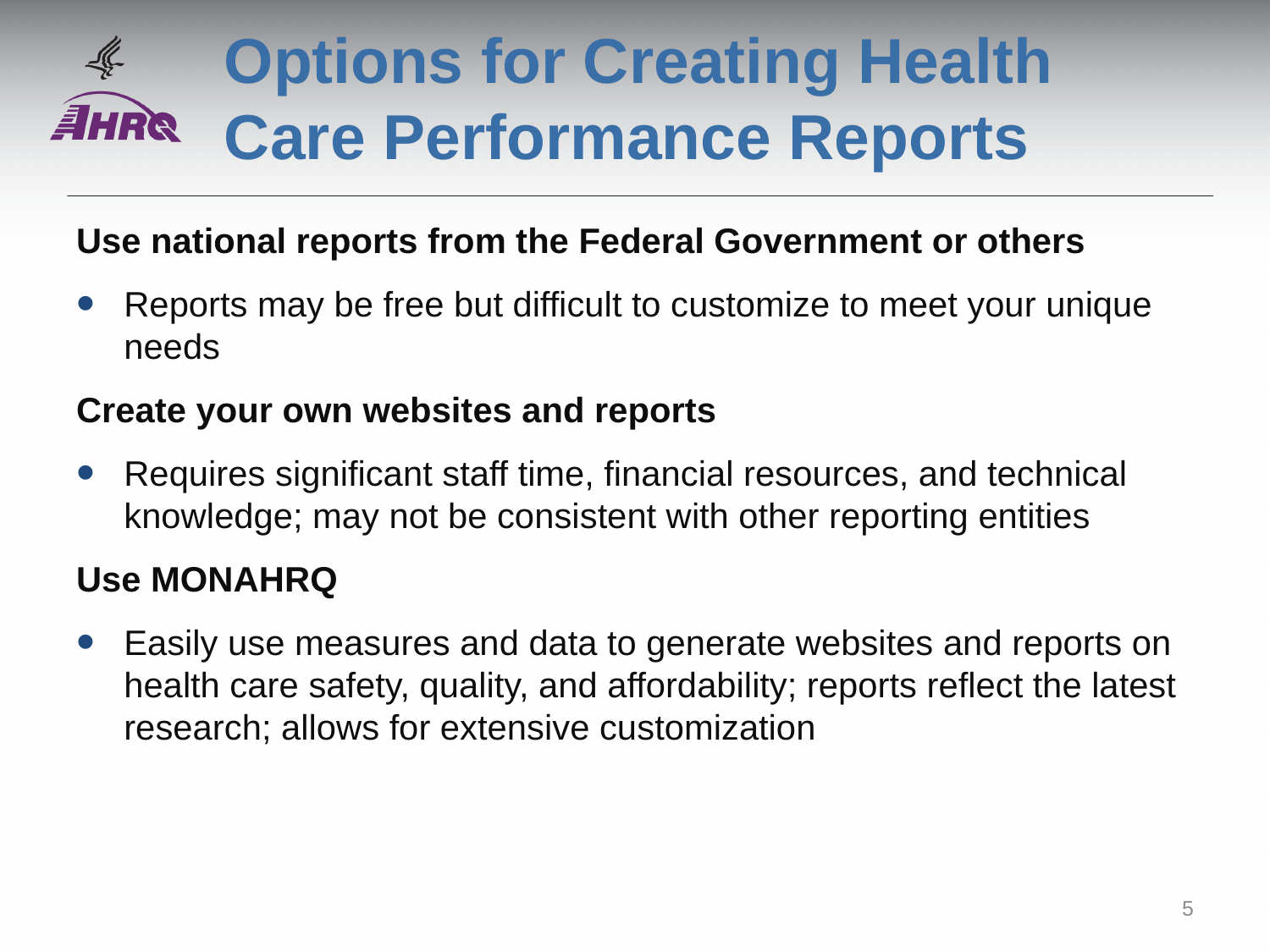

# Options for Creating Health Care Performance Reports
Use national reports from the Federal Government or others
Reports may be free but difficult to customize to meet your unique needs
Create your own websites and reports
Requires significant staff time, financial resources, and technical knowledge; may not be consistent with other reporting entities
Use MONAHRQ
Easily use measures and data to generate websites and reports on health care safety, quality, and affordability; reports reflect the latest research; allows for extensive customization
5